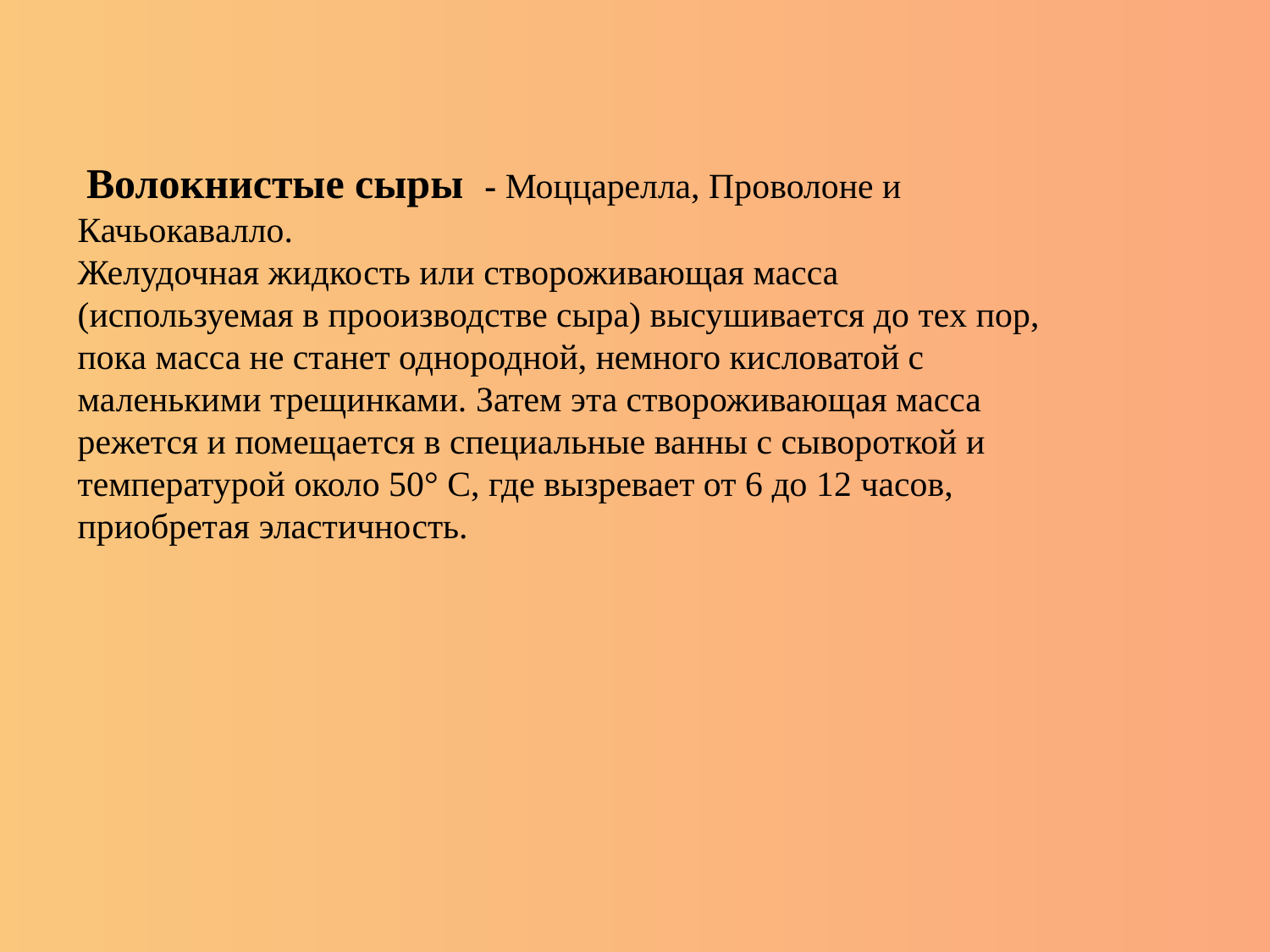

Волокнистые сыры  - Моццарелла, Проволоне и Качьокавалло.
Желудочная жидкость или створоживающая масса (используемая в прооизводстве сыра) высушивается до теx пор, пока масса не станет однородной, немного кисловатой с маленькими трещинками. Затем эта створоживающая масса режется и помещается в специальные ванны с сывороткой и температурой около 50° С, где вызревает от 6 до 12 часов, приобретая эластичность.